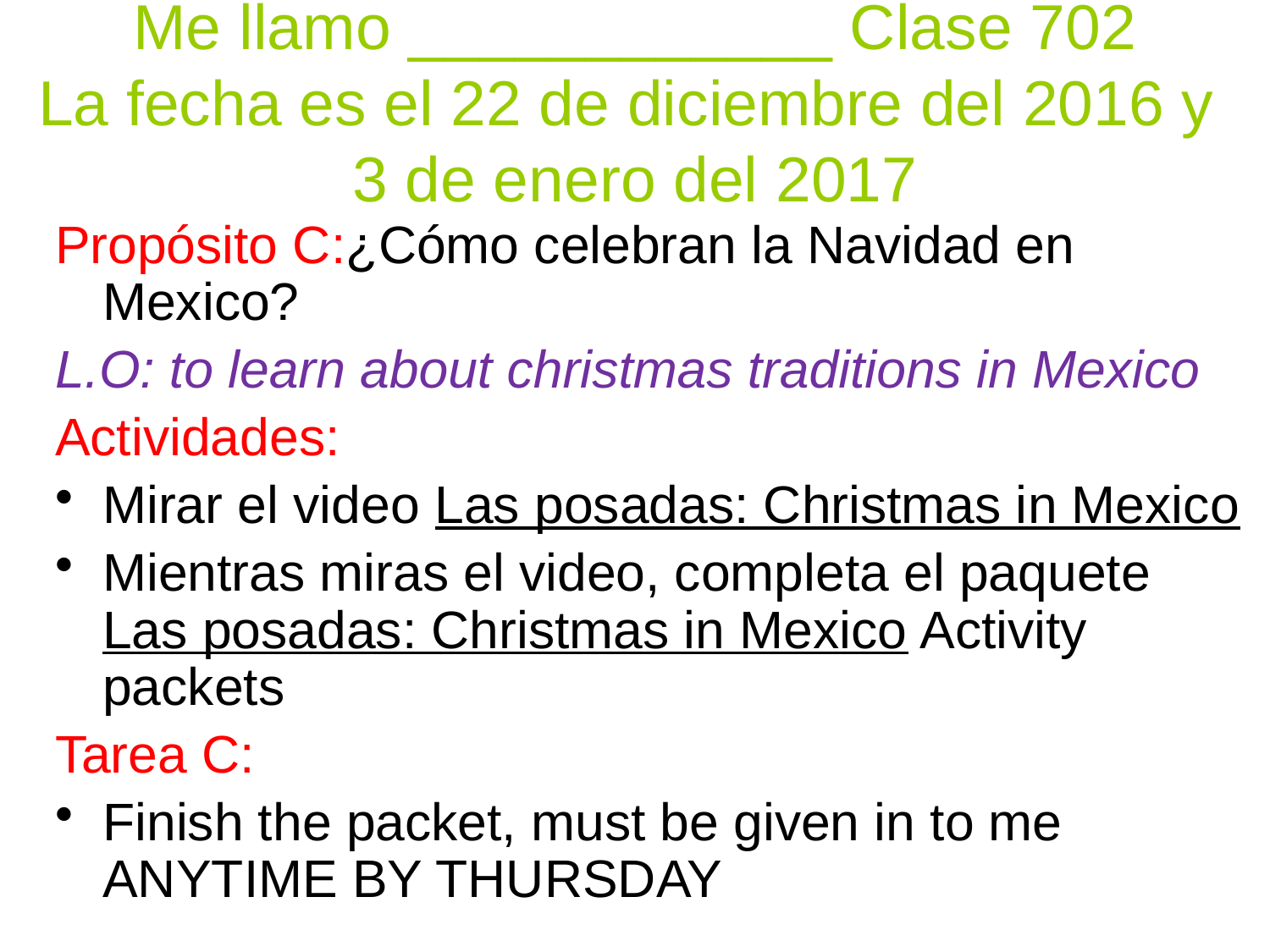

# Me llamo ____________ Clase 702 La fecha es el 22 de diciembre del 2016 y  3 de enero del 2017
Propósito C:¿Cómo celebran la Navidad en Mexico?
L.O: to learn about christmas traditions in Mexico
Actividades:
Mirar el video Las posadas: Christmas in Mexico
Mientras miras el video, completa el paquete Las posadas: Christmas in Mexico Activity packets
Tarea C:
Finish the packet, must be given in to me ANYTIME BY THURSDAY